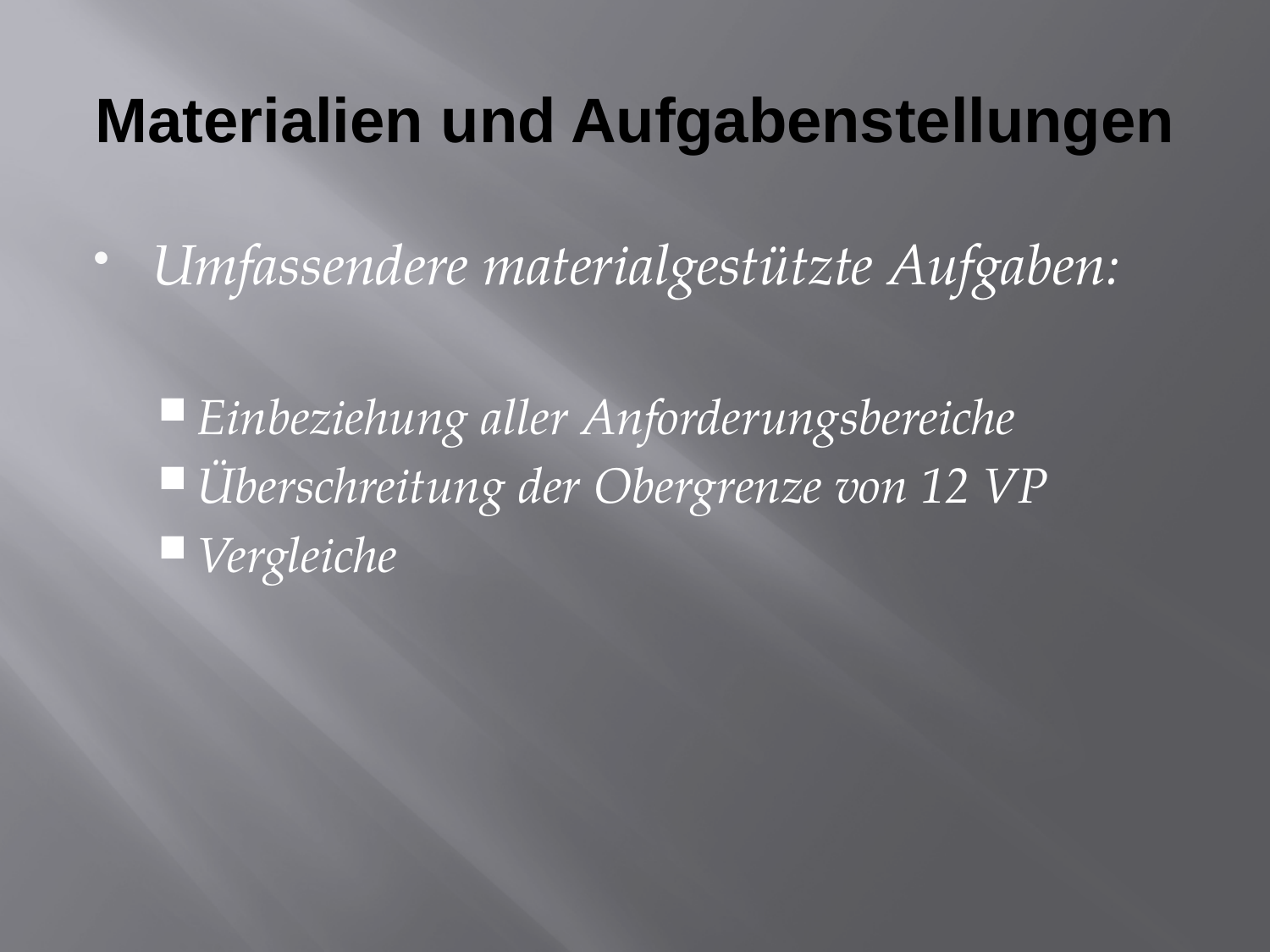

# Materialien und Aufgabenstellungen
Umfassendere materialgestützte Aufgaben:

Einbeziehung aller Anforderungsbereiche
Überschreitung der Obergrenze von 12 VP
Vergleiche